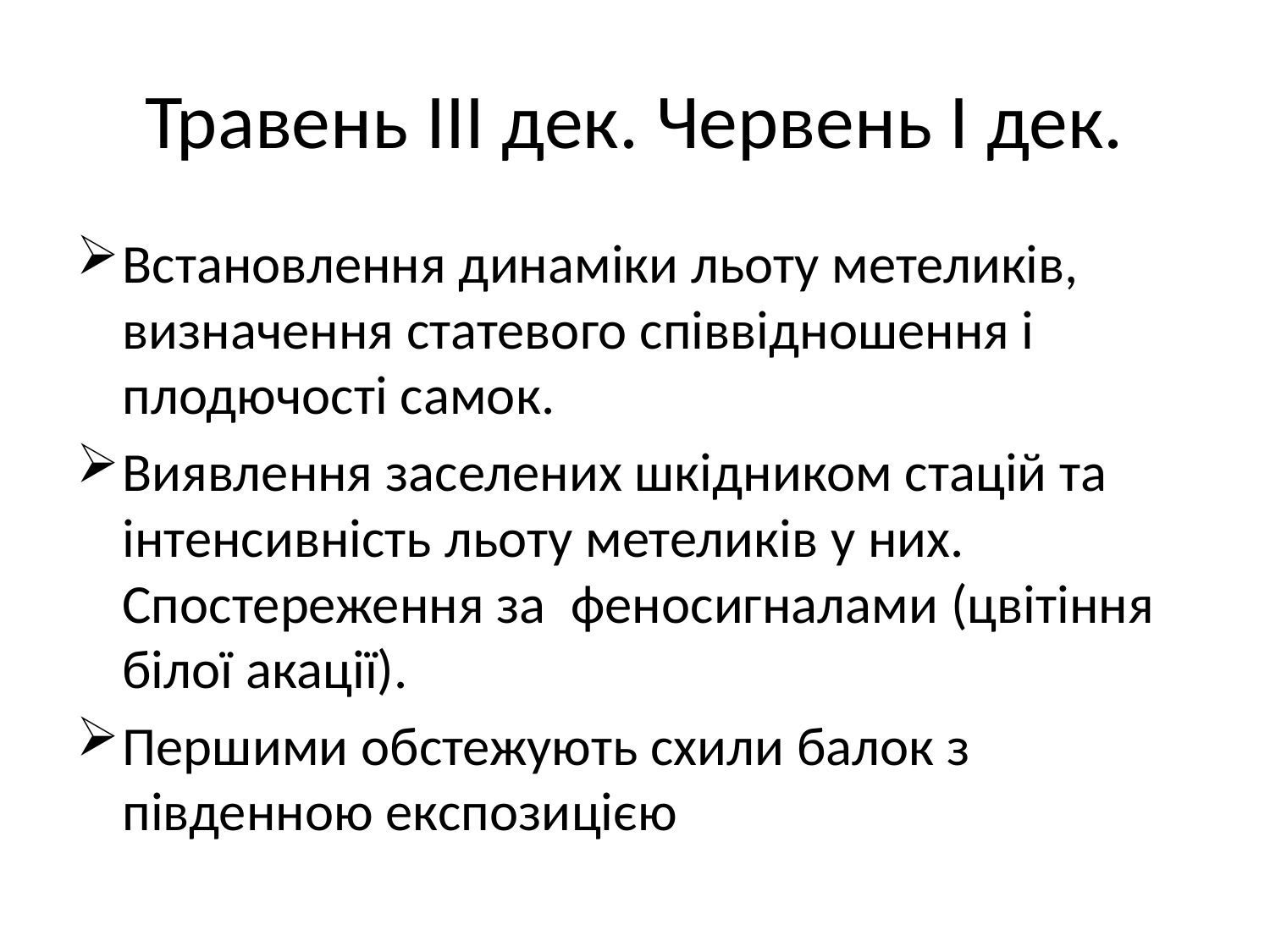

# Травень ІІІ дек. Червень І дек.
Встановлення динаміки льоту метеликів, визначення статевого співвідношення і плодючості самок.
Виявлення заселених шкідником стацій та інтенсивність льоту метеликів у них. Спостереження за  феносигналами (цвітіння білої акації).
Першими обстежують схили балок з південною експозицією